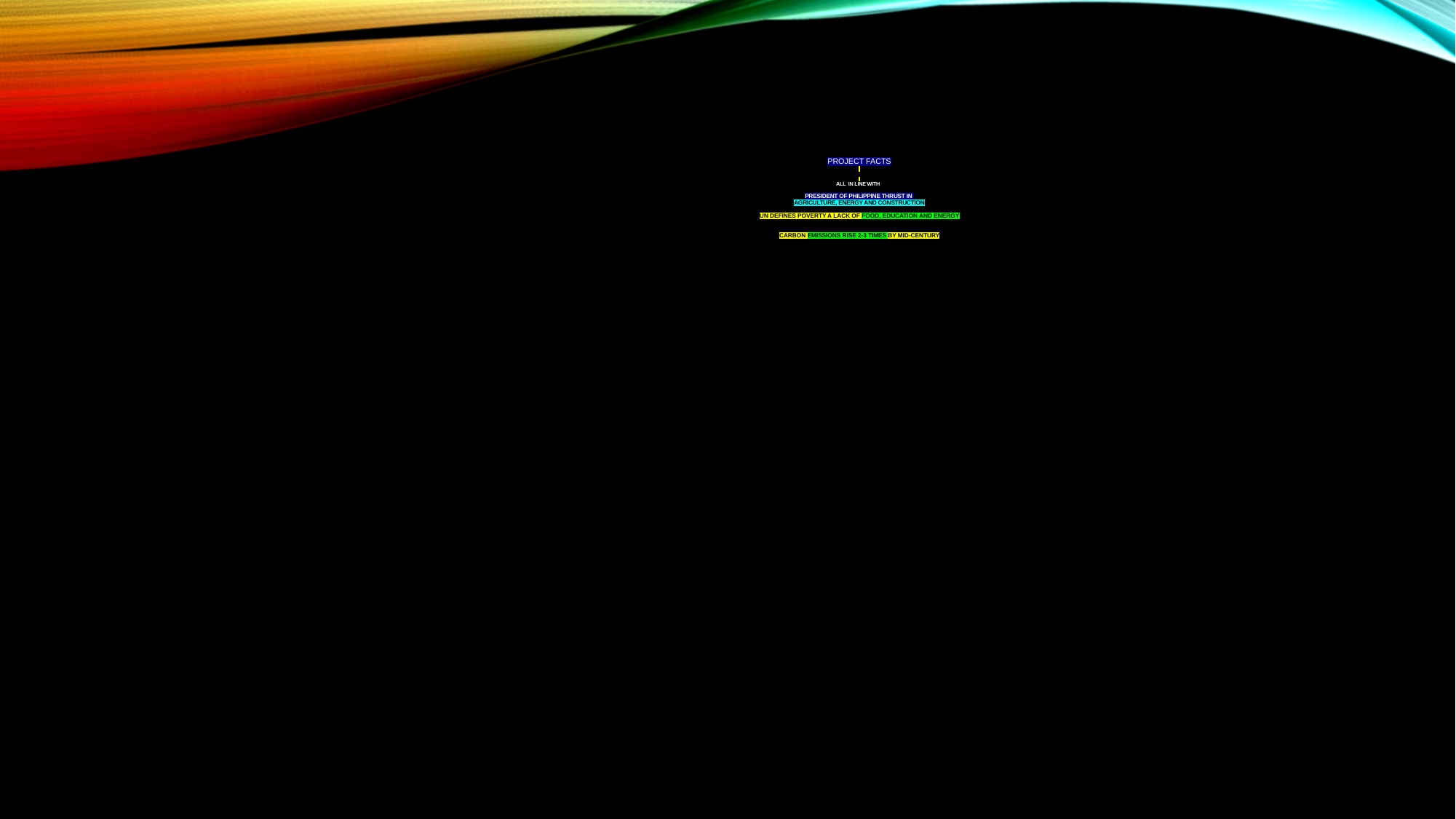

# Project facts   All  in line with President of Philippine thrust in Agriculture, Energy and Construction UN defines poverty a lack of food, education and energy Carbon emissions rise 2-3 times by mid-century